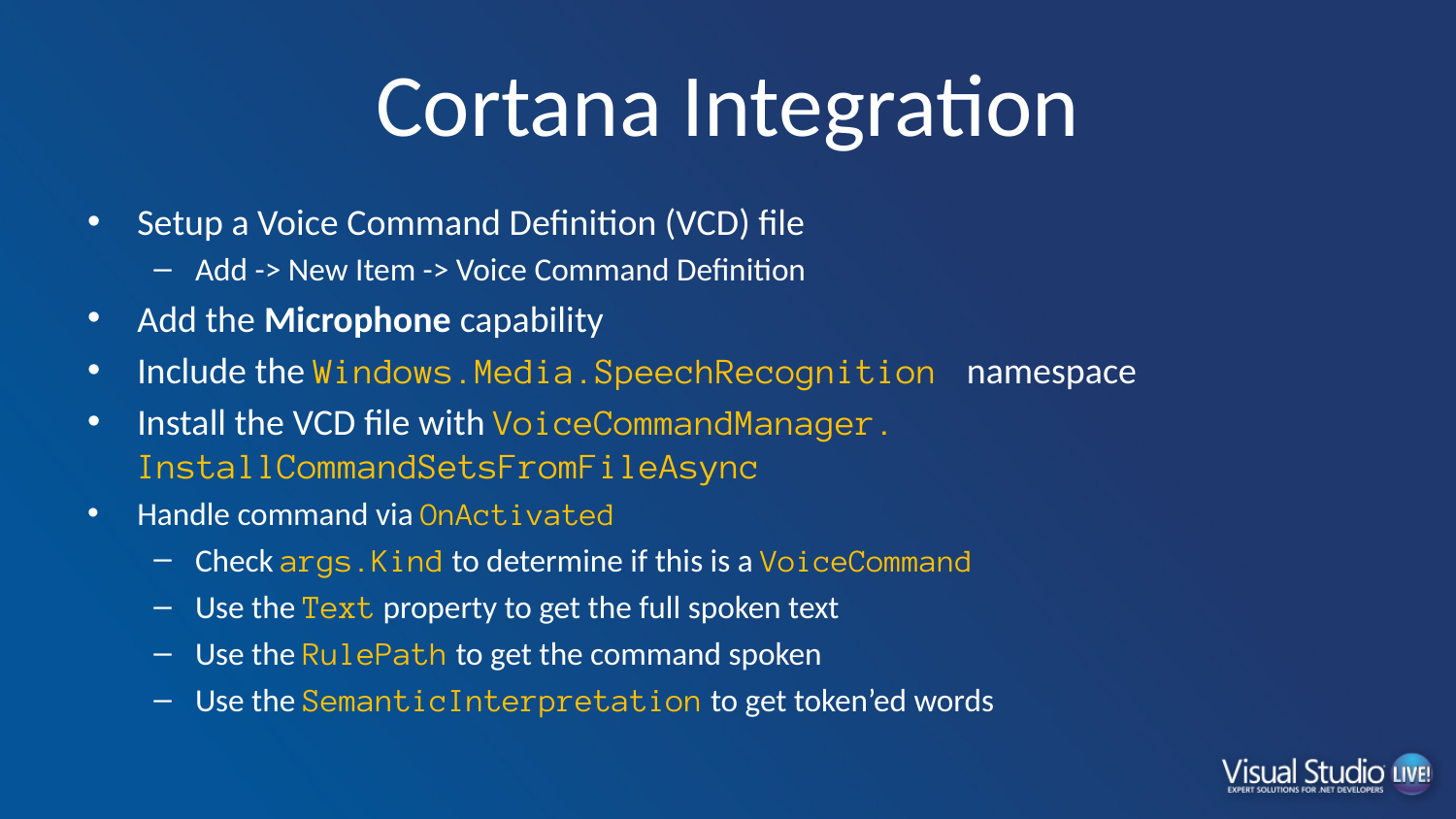

# Cortana Integration
Setup a Voice Command Definition (VCD) file
Add -> New Item -> Voice Command Definition
Add the Microphone capability
Include the Windows.Media.SpeechRecognition  namespace
Install the VCD file with VoiceCommandManager.
InstallCommandSetsFromFileAsync
Handle command via OnActivated
Check args.Kind to determine if this is a VoiceCommand
Use the Text property to get the full spoken text
Use the RulePath to get the command spoken
Use the SemanticInterpretation to get token’ed words